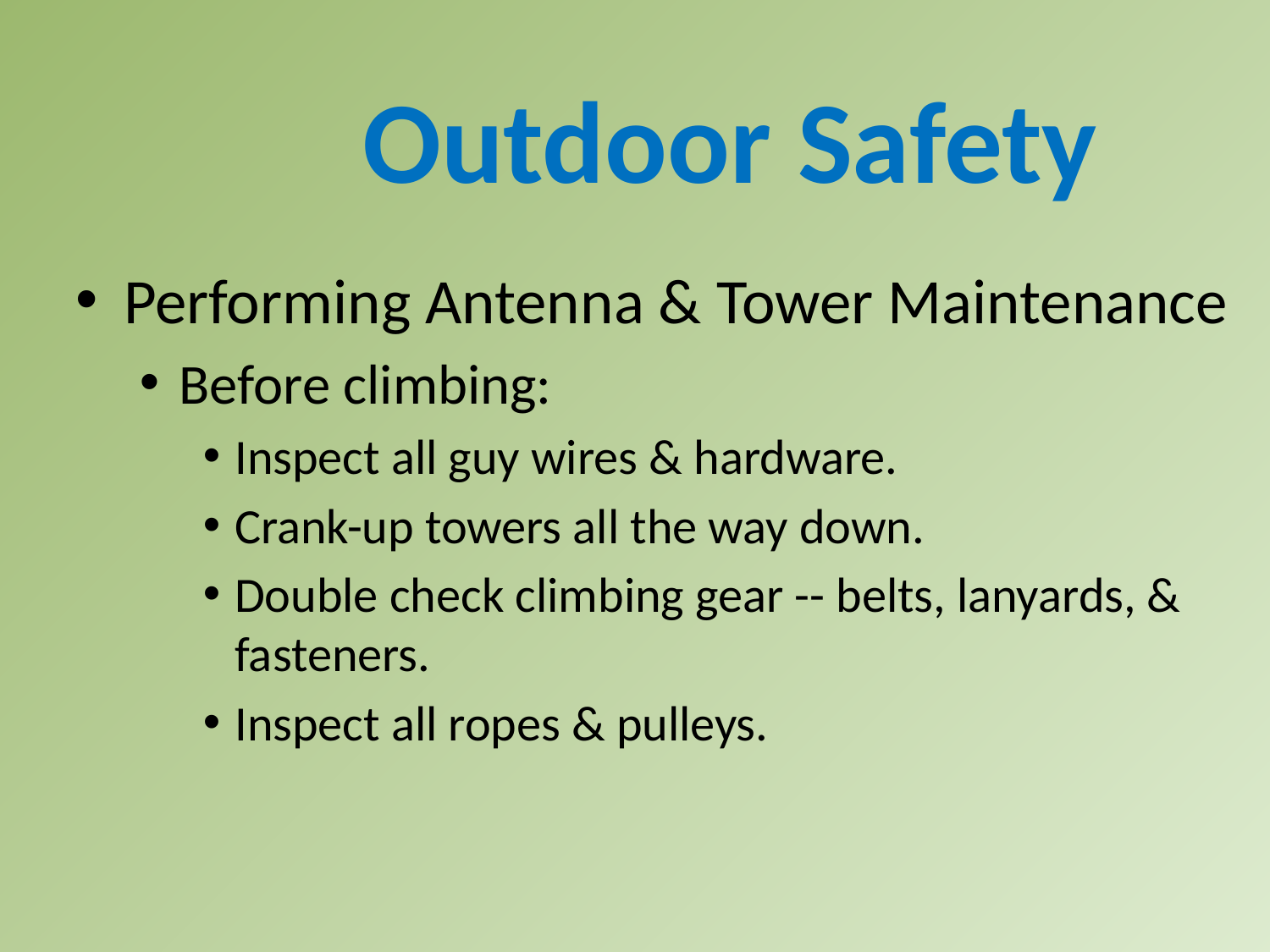

Outdoor Safety
Performing Antenna & Tower Maintenance
Before climbing:
Inspect all guy wires & hardware.
Crank-up towers all the way down.
Double check climbing gear -- belts, lanyards, & fasteners.
Inspect all ropes & pulleys.